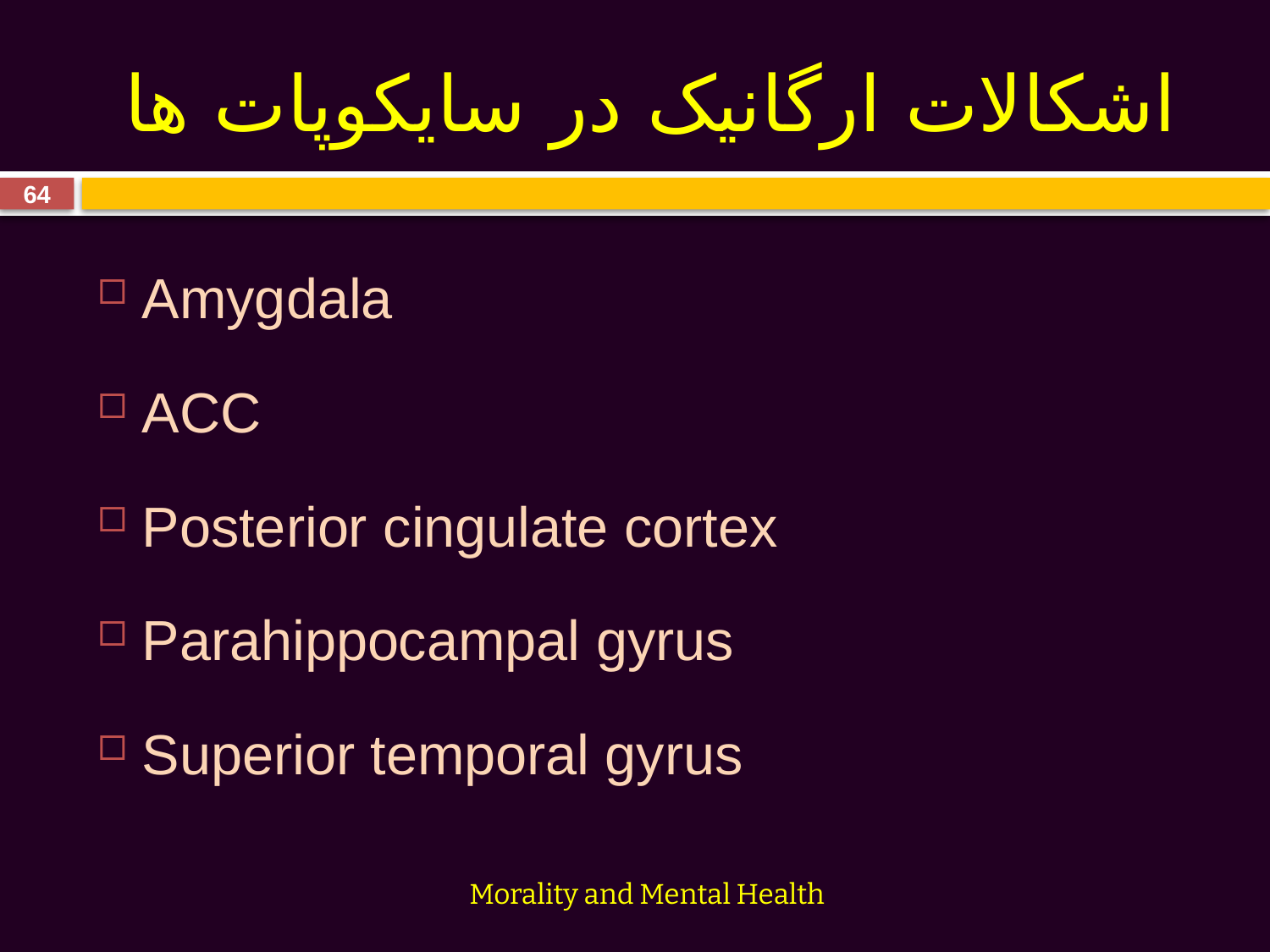

# اشکالات ارگانیک در سایکوپات ها
64
Amygdala
ACC
Posterior cingulate cortex
Parahippocampal gyrus
Superior temporal gyrus
Morality and Mental Health